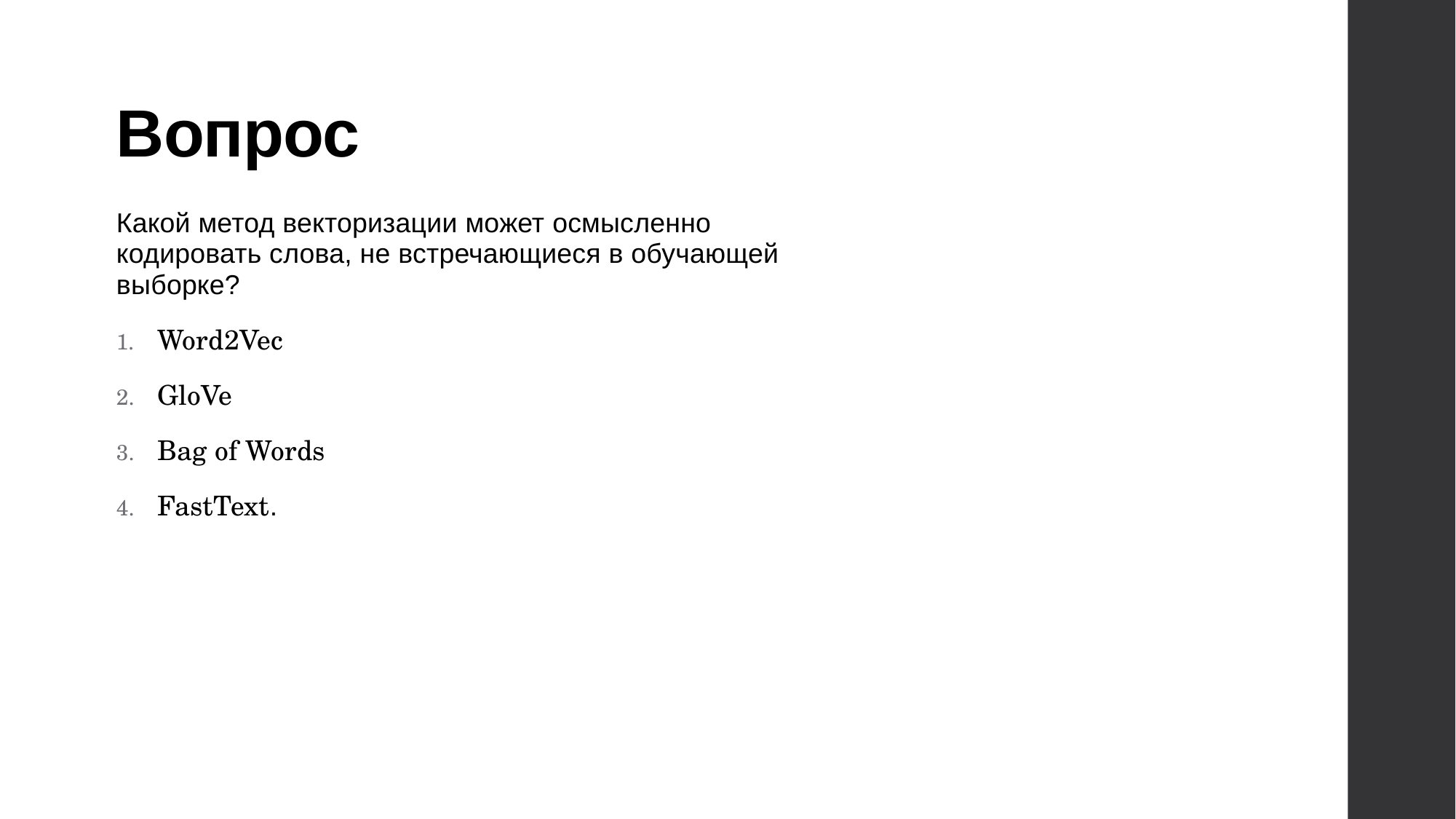

# Вопрос
Какой метод векторизации может осмысленно кодировать слова, не встречающиеся в обучающей выборке?
Word2Vec
GloVe
Bag of Words
FastText.